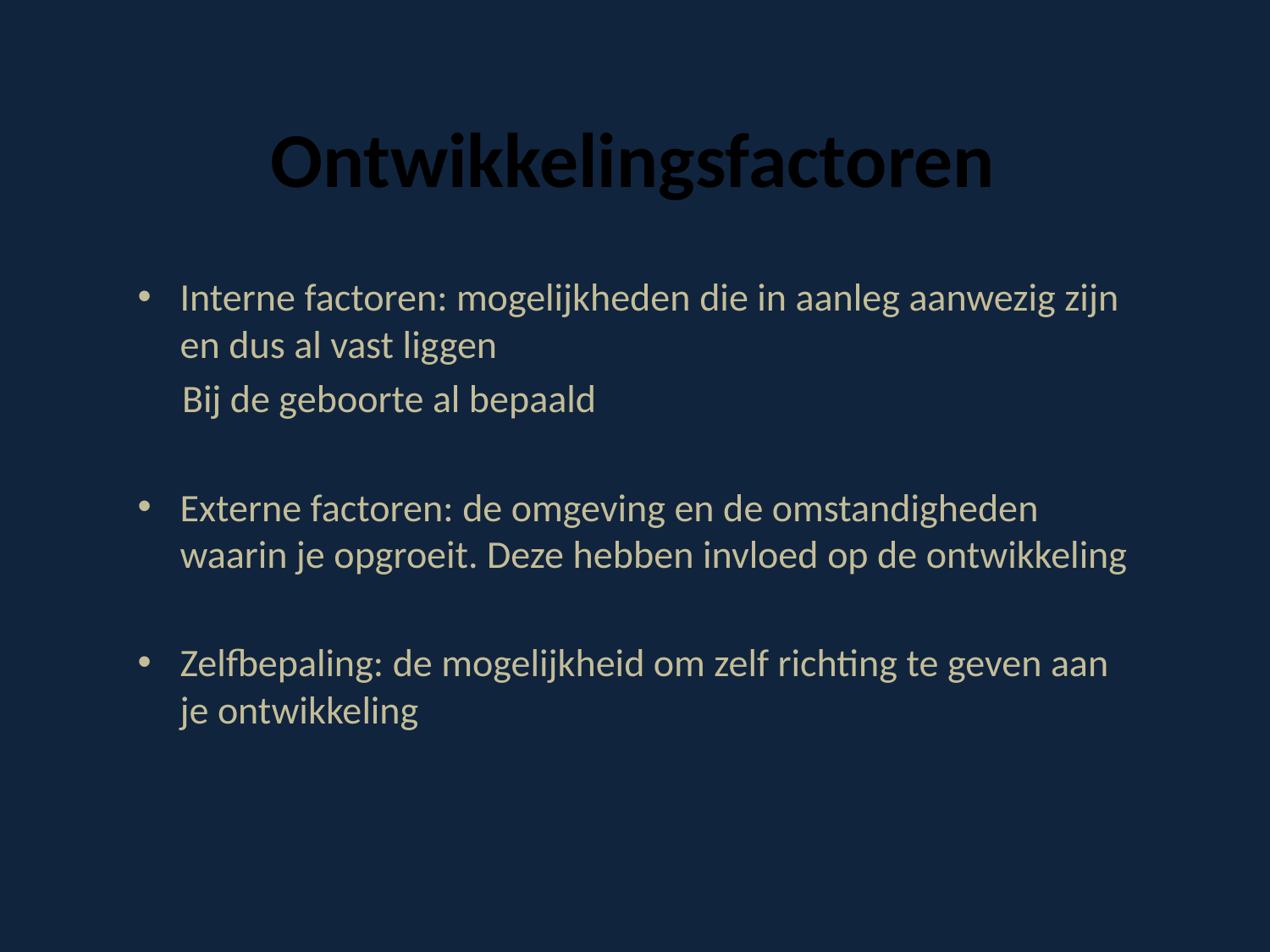

# Ontwikkelingsfactoren
Interne factoren: mogelijkheden die in aanleg aanwezig zijn en dus al vast liggen
     Bij de geboorte al bepaald

Externe factoren: de omgeving en de omstandigheden waarin je opgroeit. Deze hebben invloed op de ontwikkeling

Zelfbepaling: de mogelijkheid om zelf richting te geven aan je ontwikkeling